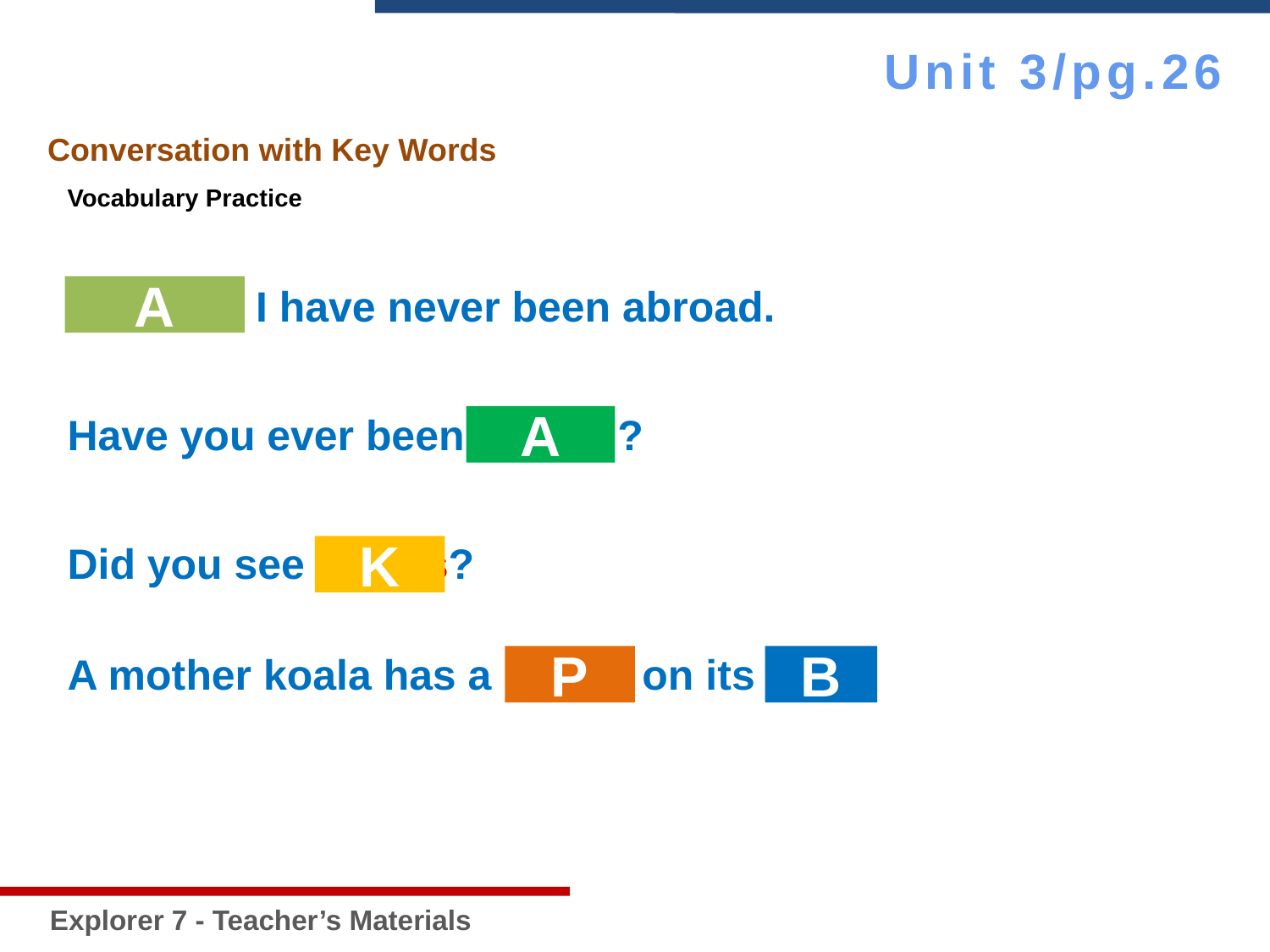

Unit 3/pg.26
Explorer 7 - Teacher’s Materials

Conversation with Key Words

Vocabulary Practice
Actually, I have never been abroad.
A
Have you ever been abroad?
A
Did you see koalas?
K
A mother koala has a pouch on its belly.
P
B